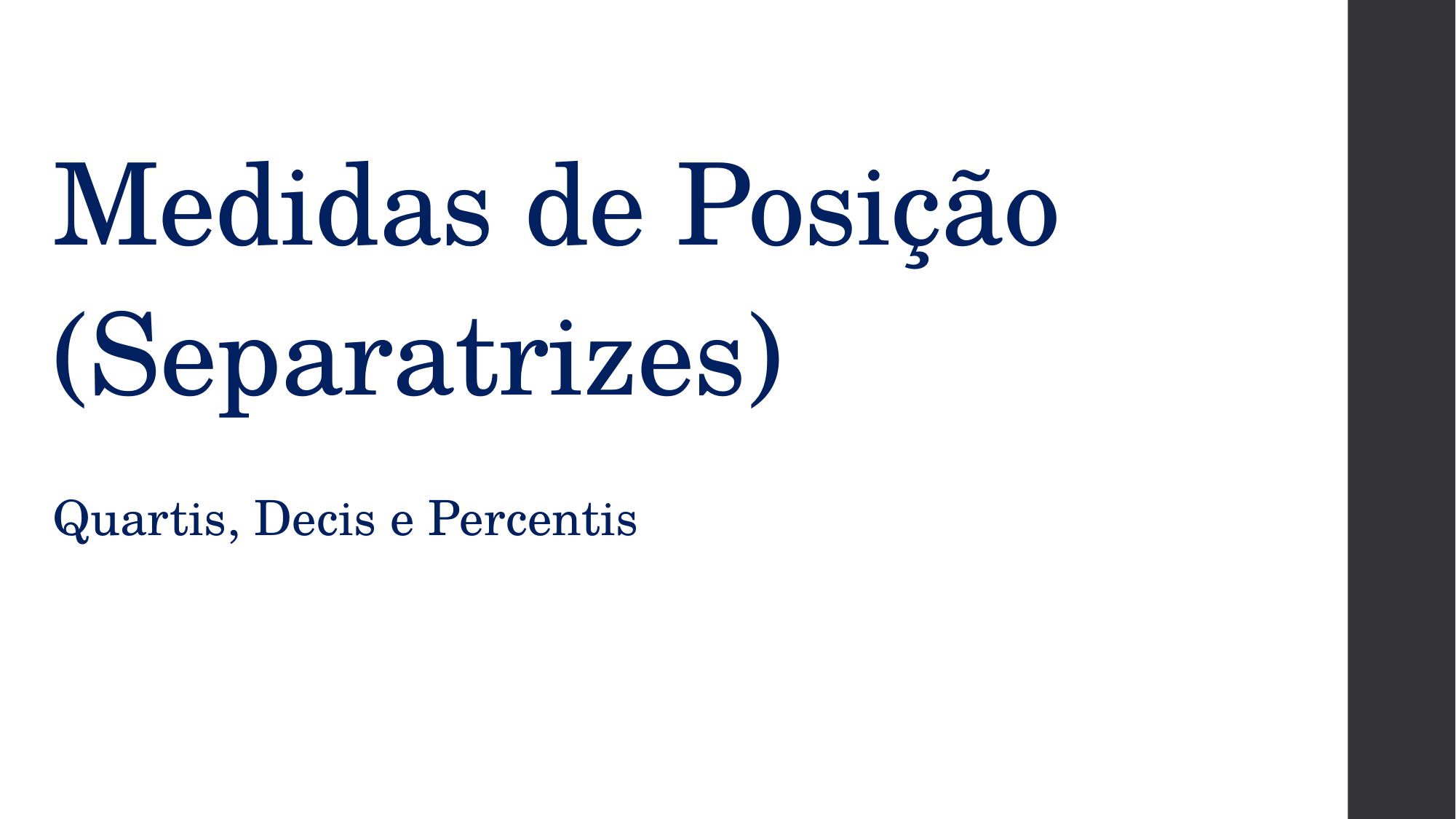

# Medidas de Posição (Separatrizes)
Quartis, Decis e Percentis